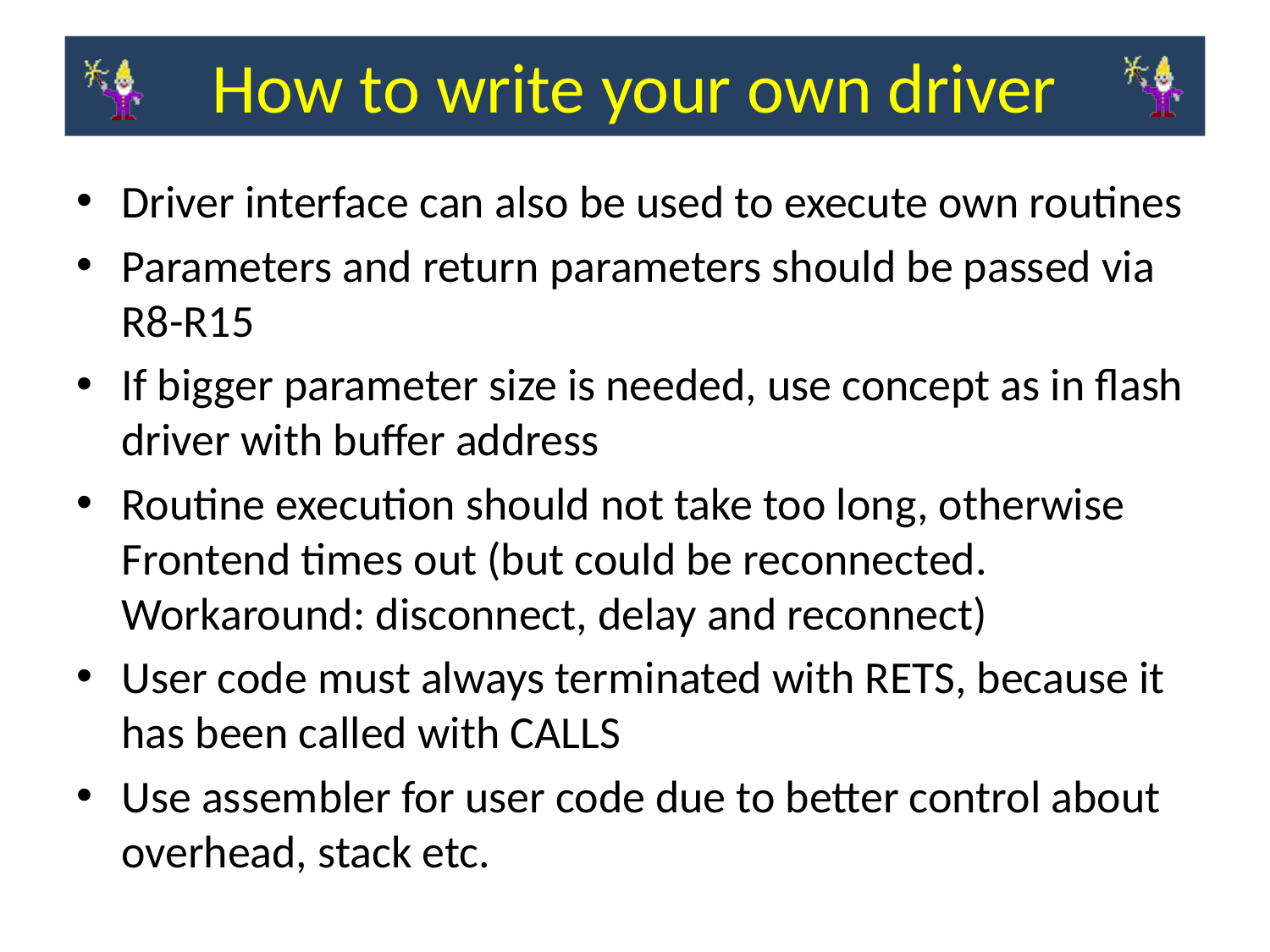

How to write your own driver
Driver interface can also be used to execute own routines
Parameters and return parameters should be passed via R8-R15
If bigger parameter size is needed, use concept as in flash driver with buffer address
Routine execution should not take too long, otherwise Frontend times out (but could be reconnected. Workaround: disconnect, delay and reconnect)
User code must always terminated with RETS, because it has been called with CALLS
Use assembler for user code due to better control about overhead, stack etc.